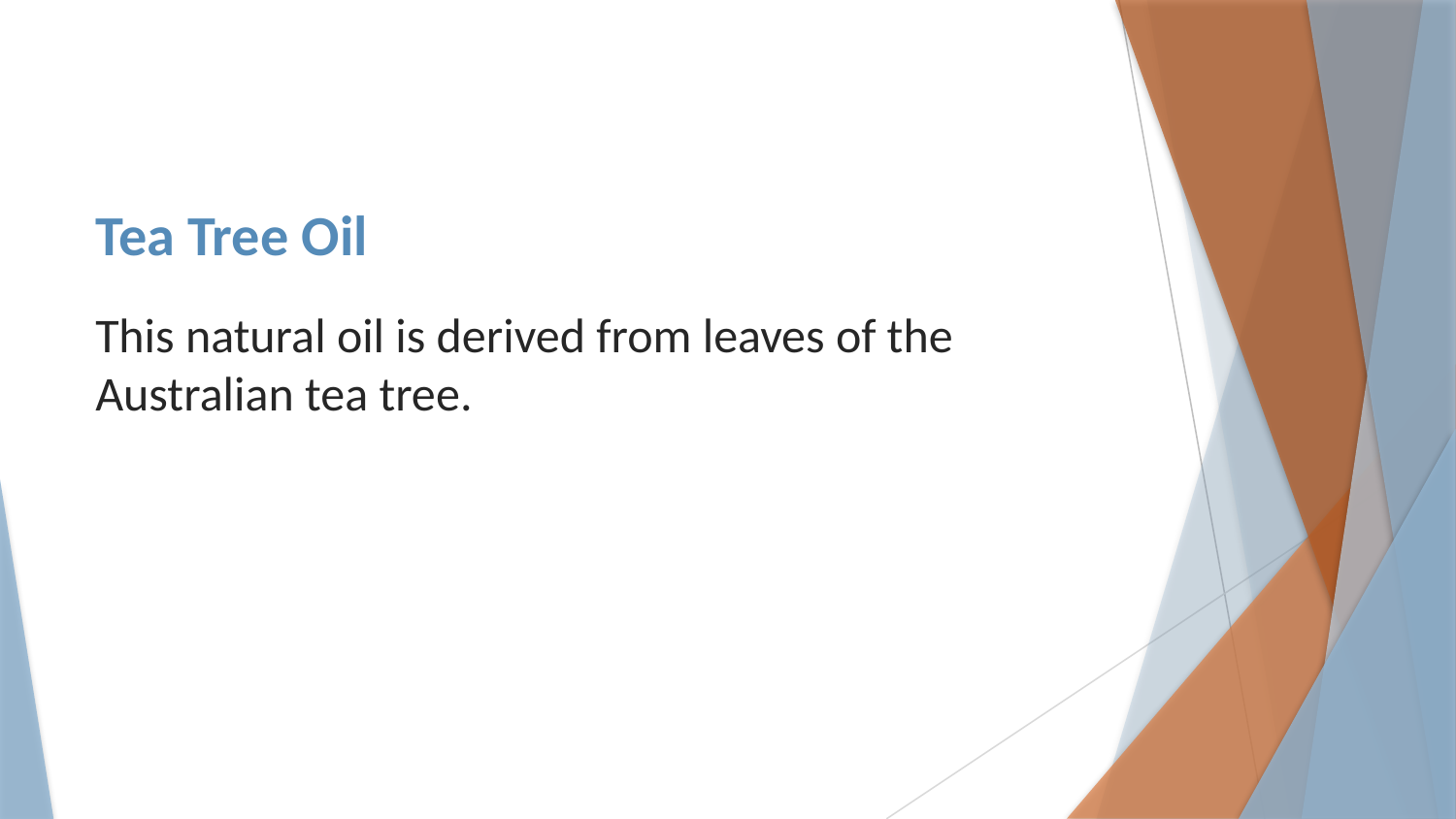

# Tea Tree Oil
This natural oil is derived from leaves of the Australian tea tree.